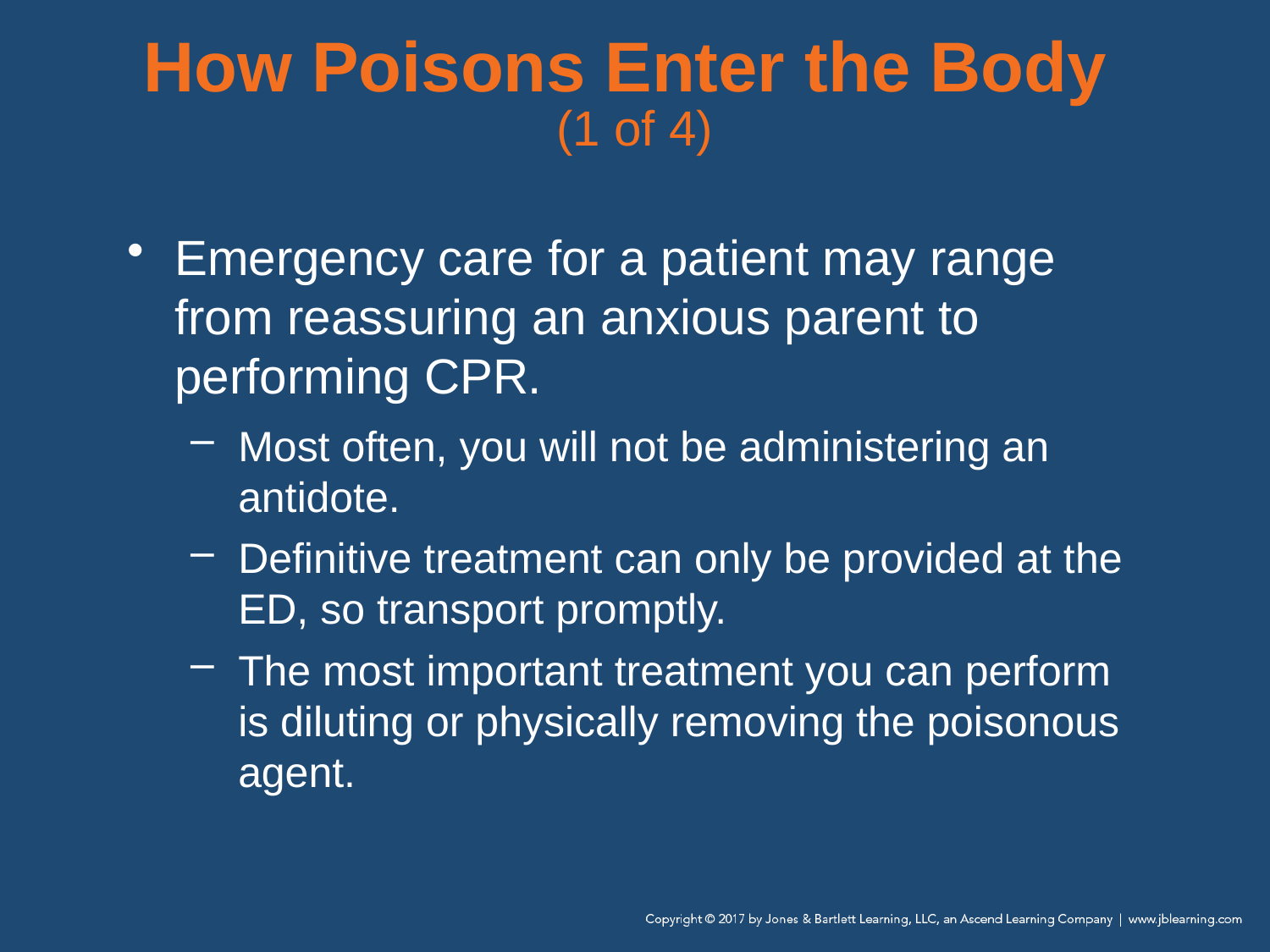

# How Poisons Enter the Body (1 of 4)
Emergency care for a patient may range from reassuring an anxious parent to performing CPR.
Most often, you will not be administering an antidote.
Definitive treatment can only be provided at the ED, so transport promptly.
The most important treatment you can perform is diluting or physically removing the poisonous agent.